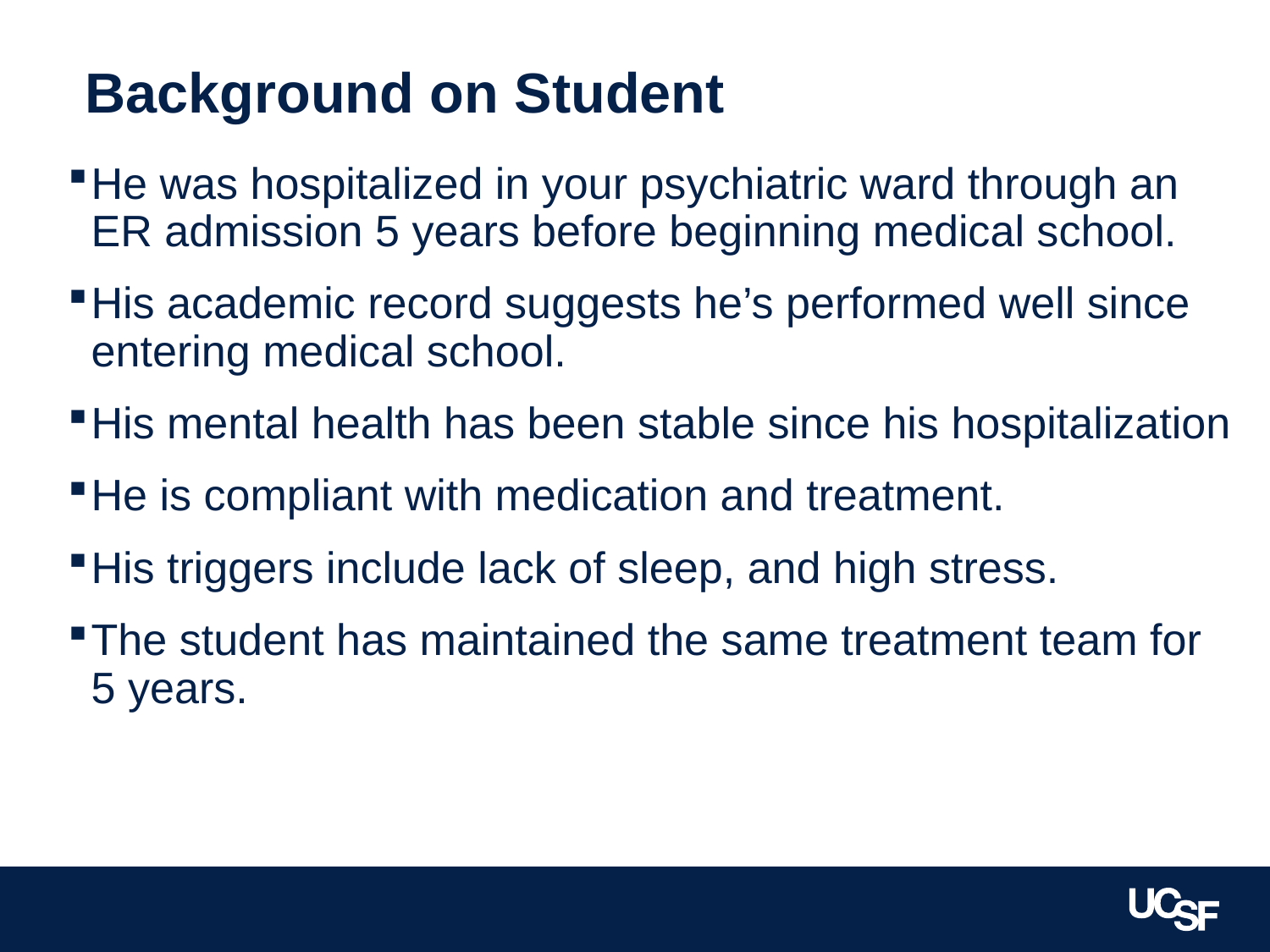

# Background on Student
He was hospitalized in your psychiatric ward through an ER admission 5 years before beginning medical school.
His academic record suggests he’s performed well since entering medical school.
His mental health has been stable since his hospitalization
He is compliant with medication and treatment.
His triggers include lack of sleep, and high stress.
The student has maintained the same treatment team for 5 years.